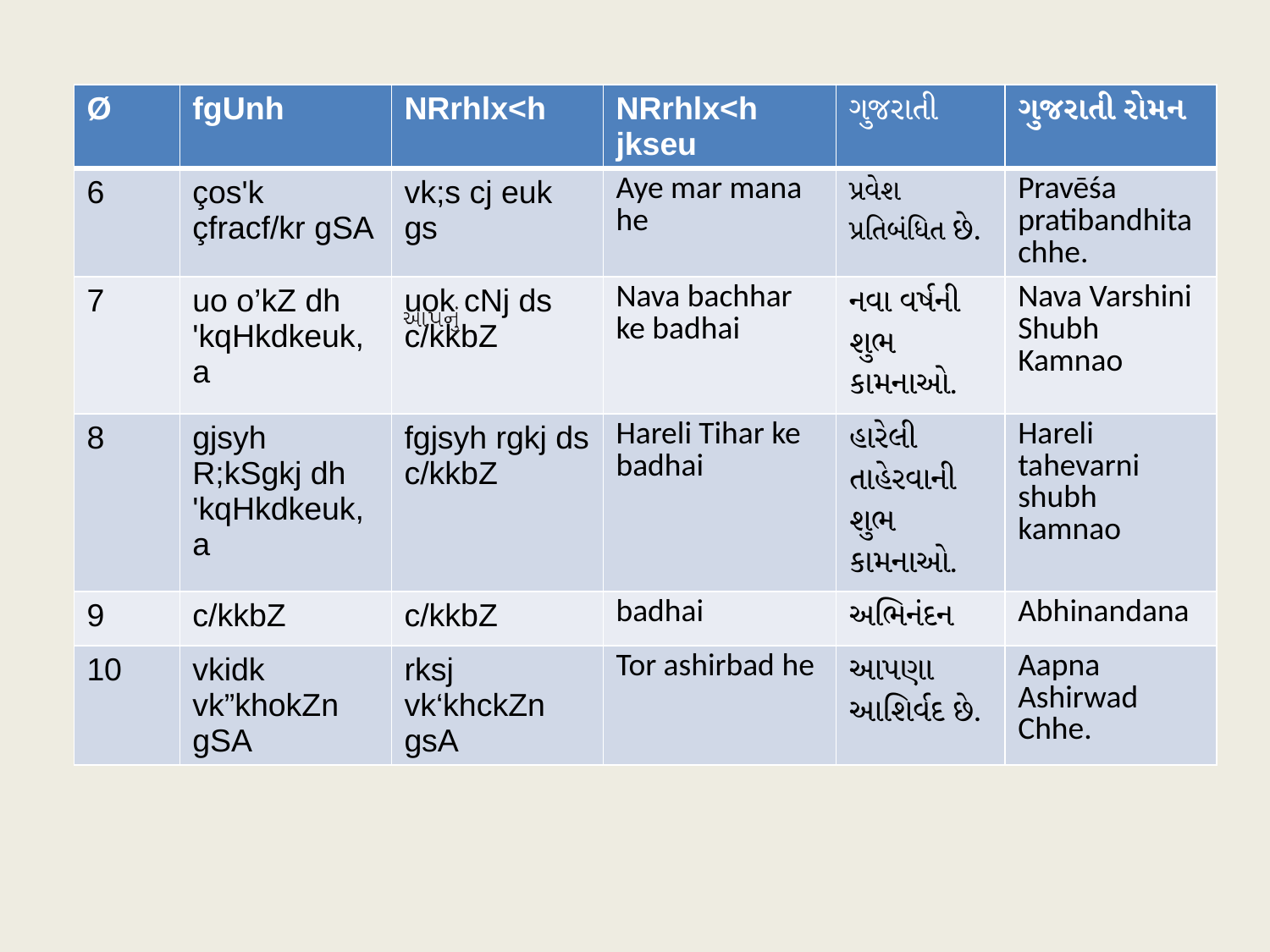

#
| Ø | fgUnh | NRrhlx<h | NRrhlx<h jkseu | ગુજરાતી | ગુજરાતી રોમન |
| --- | --- | --- | --- | --- | --- |
| 6 | ços'k çfracf/kr gSA | vk;s cj euk gs | Aye mar mana he | પ્રવેશ પ્રતિબંધિત છે. | Pravēśa pratibandhita chhe. |
| 7 | uo o’kZ dh 'kqHkdkeuk,a | uok cNj ds c/kkbZ | Nava bachhar ke badhai | નવા વર્ષની શુભ કામનાઓ. | Nava Varshini Shubh Kamnao |
| 8 | gjsyh R;kSgkj dh 'kqHkdkeuk,a | fgjsyh rgkj ds c/kkbZ | Hareli Tihar ke badhai | હારેલી તાહેરવાની શુભ કામનાઓ. | Hareli tahevarni shubh kamnao |
| 9 | c/kkbZ | c/kkbZ | badhai | અભિનંદન | Abhinandana |
| 10 | vkidk vk”khokZn gSA | rksj vk‘khckZn gsA | Tor ashirbad he | આપણા આશિર્વદ છે. | Aapna Ashirwad Chhe. |